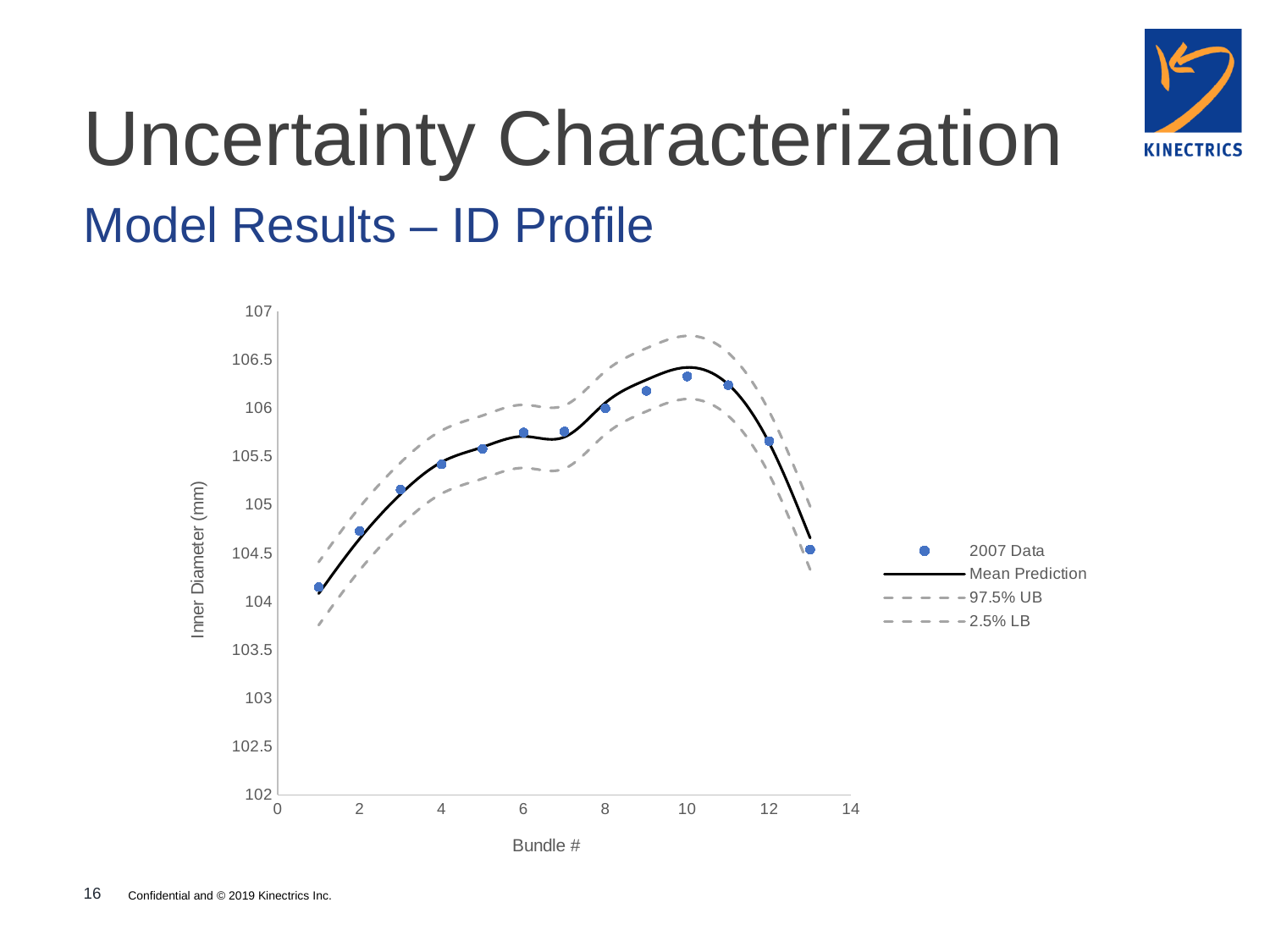

# Uncertainty Characterization
Model Results – ID Profile

### Chart

| Category |  |  |  |  |
|---|---|---|---|---|